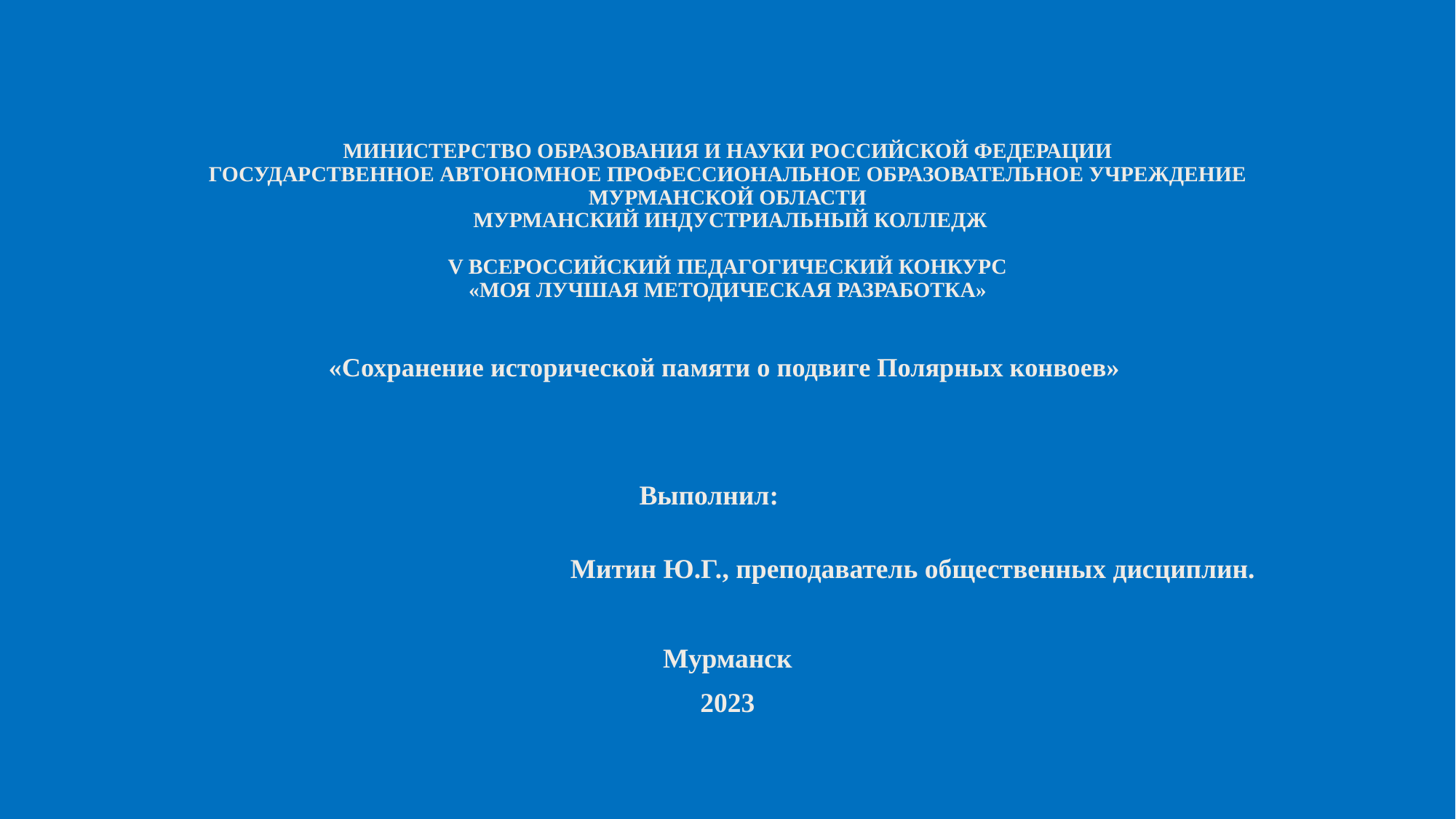

# МИНИСТЕРСТВО ОБРАЗОВАНИЯ И НАУКИ РОССИЙСКОЙ ФЕДЕРАЦИИ ГОСУДАРСТВЕННОЕ АВТОНОМНОЕ ПРОФЕССИОНАЛЬНОЕ ОБРАЗОВАТЕЛЬНОЕ УЧРЕЖДЕНИЕ МУРМАНСКОЙ ОБЛАСТИ МУРМАНСКИЙ ИНДУСТРИАЛЬНЫЙ КОЛЛЕДЖ V ВСЕРОССИЙСКИЙ ПЕДАГОГИЧЕСКИЙ КОНКУРС «МОЯ ЛУЧШАЯ МЕТОДИЧЕСКАЯ РАЗРАБОТКА» «Сохранение исторической памяти о подвиге Полярных конвоев»
 Выполнил:
 Митин Ю.Г., преподаватель общественных дисциплин.

Мурманск
2023